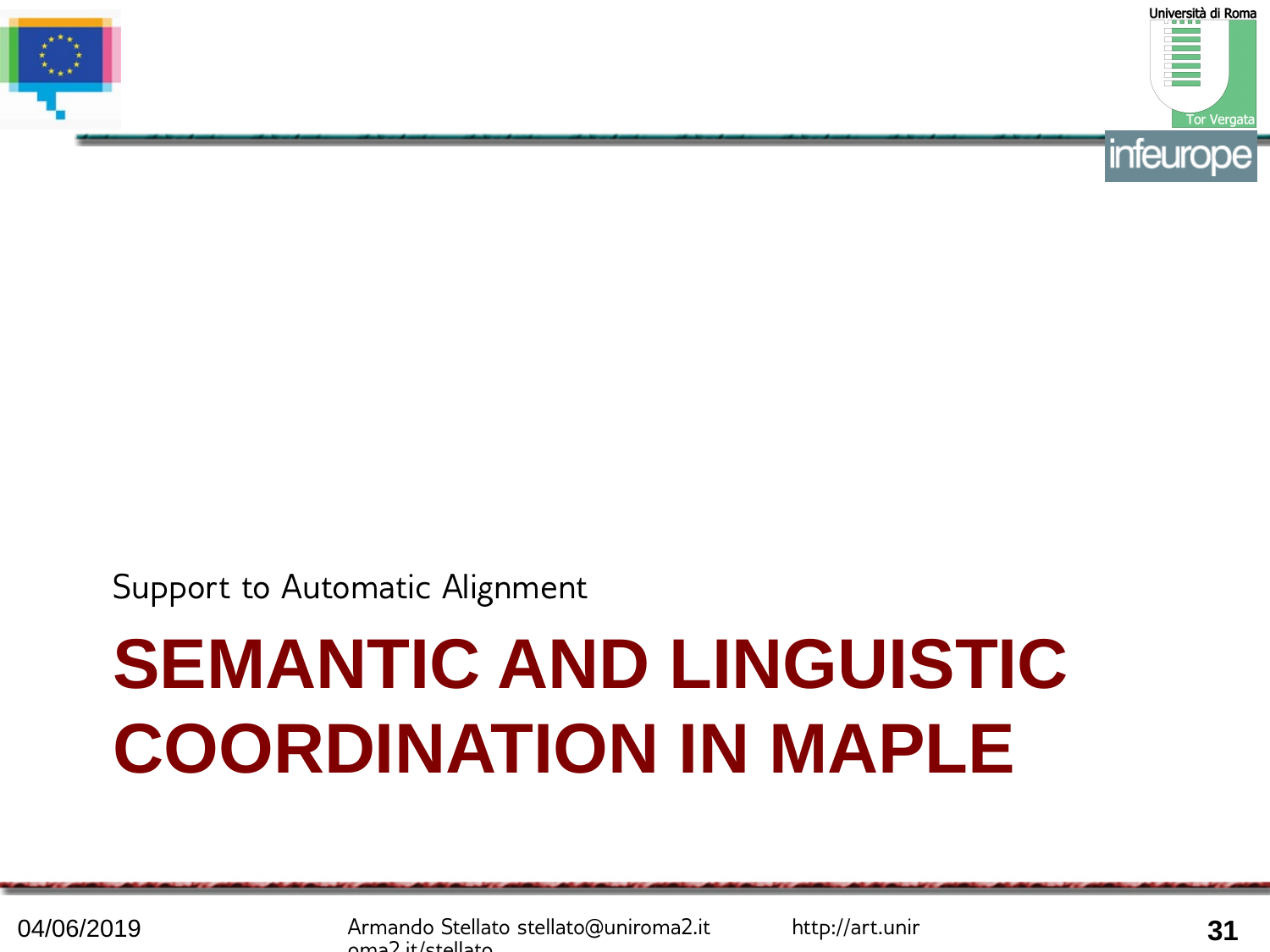

Support to Automatic Alignment
# Semantic and linguistic coordination in maple
Armando Stellato stellato@uniroma2.it            http://art.uniroma2.it/stellato
04/06/2019
31